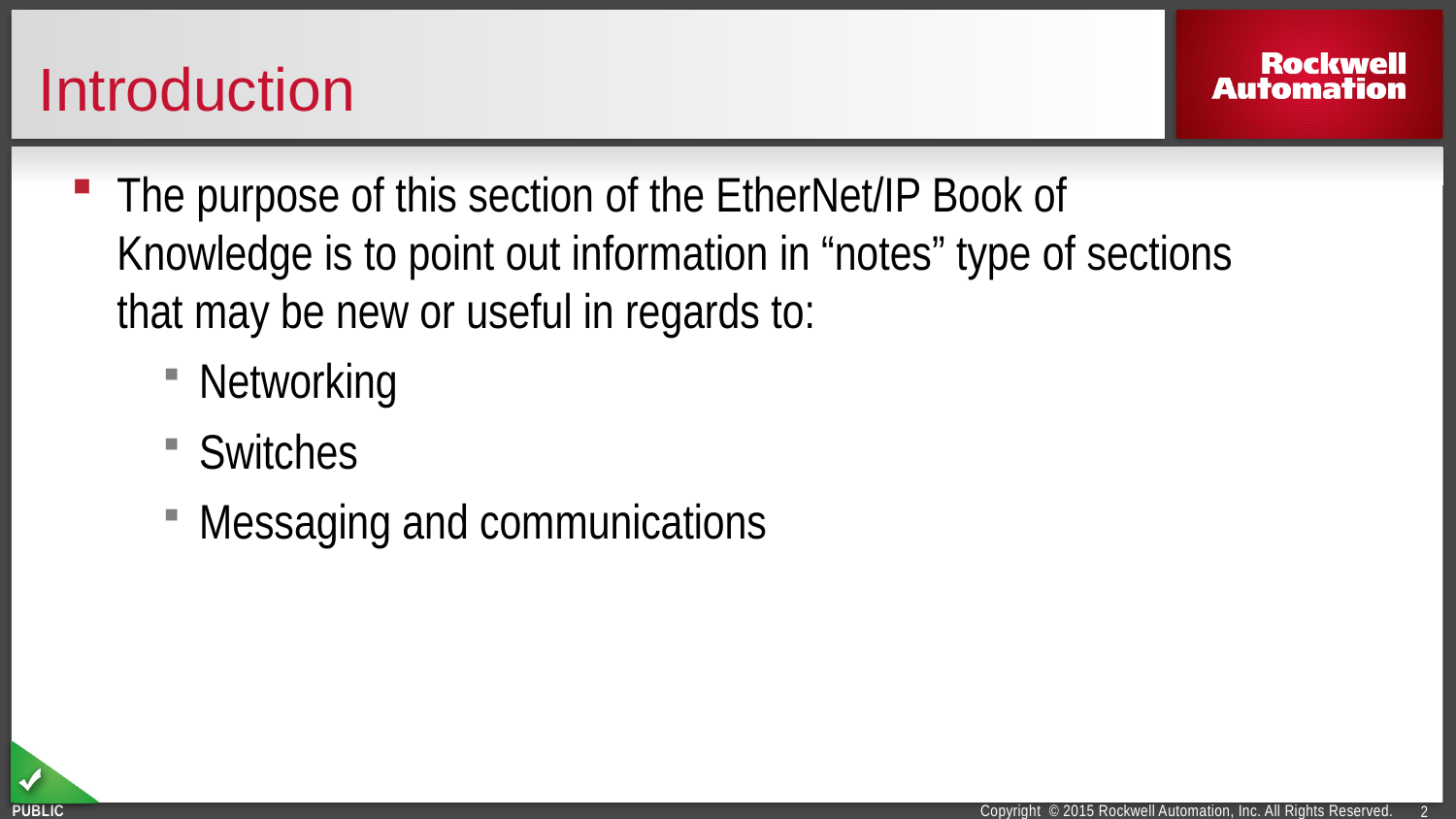

# Introduction
The purpose of this section of the EtherNet/IP Book of Knowledge is to point out information in “notes” type of sections that may be new or useful in regards to:
Networking
Switches
Messaging and communications
2